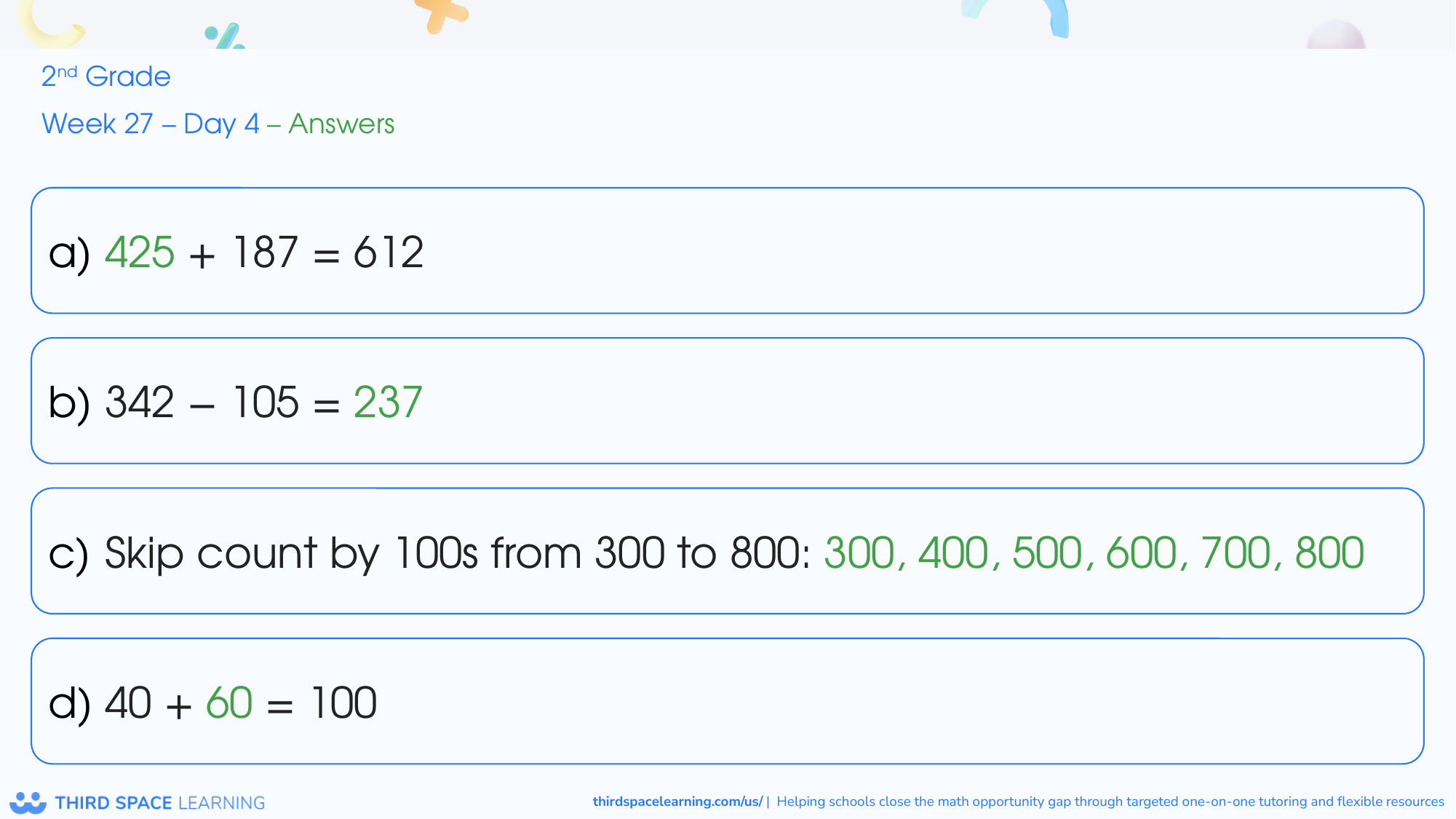

2nd Grade
Week 27 – Day 4 – Answers
425 + 187 = 612
342 − 105 = 237
Skip count by 100s from 300 to 800: 300, 400, 500, 600, 700, 800
40 + 60 = 100